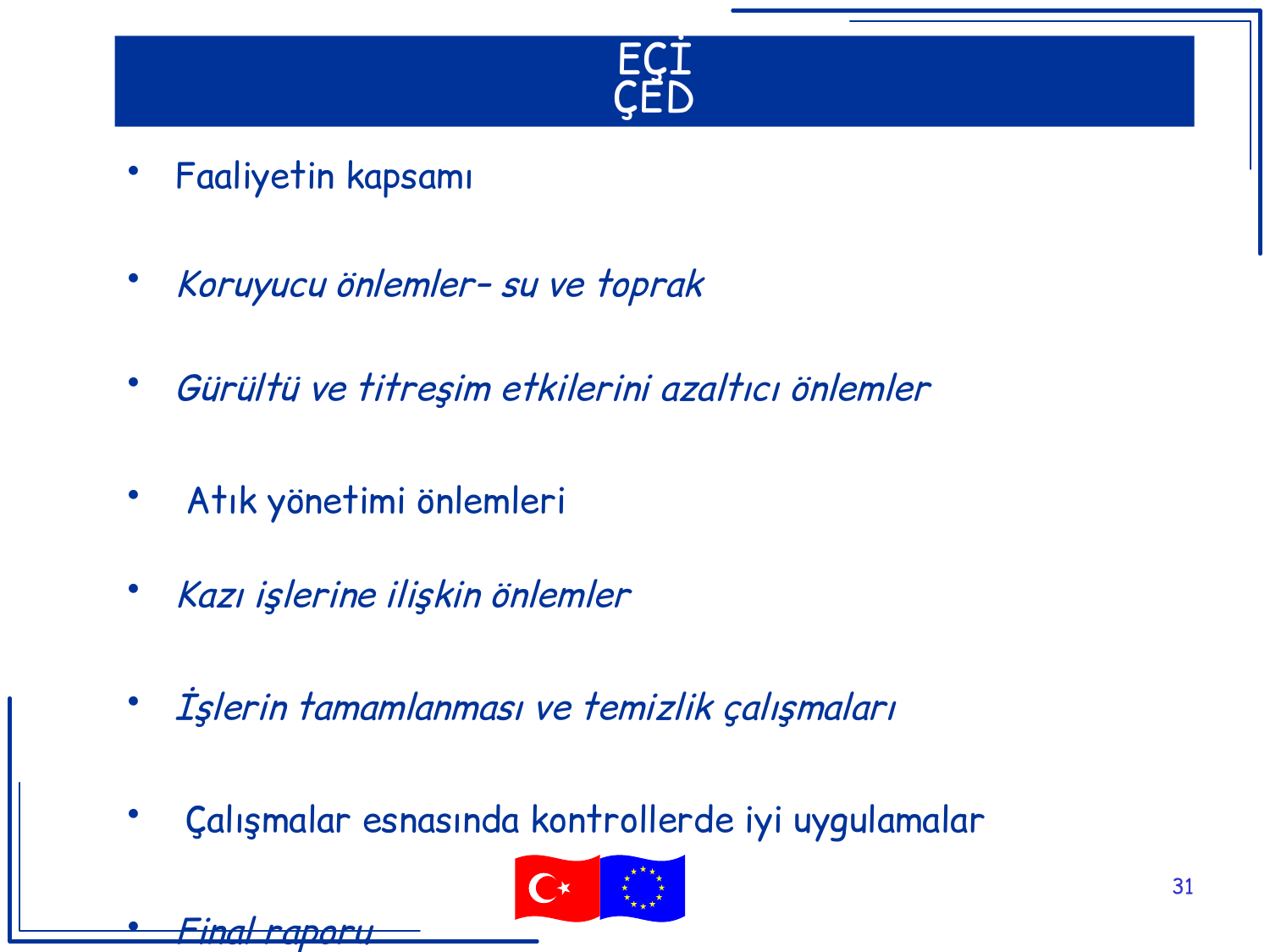

EÇİ
ÇED

Faaliyetin kapsamı

Koruyucu önlemler– su ve toprak

Gürültü ve titreşim etkilerini azaltıcı önlemler

 Atık yönetimi önlemleri

Kazı işlerine ilişkin önlemler

İşlerin tamamlanması ve temizlik çalışmaları

 Çalışmalar esnasında kontrollerde iyi uygulamalar

Final raporu

31